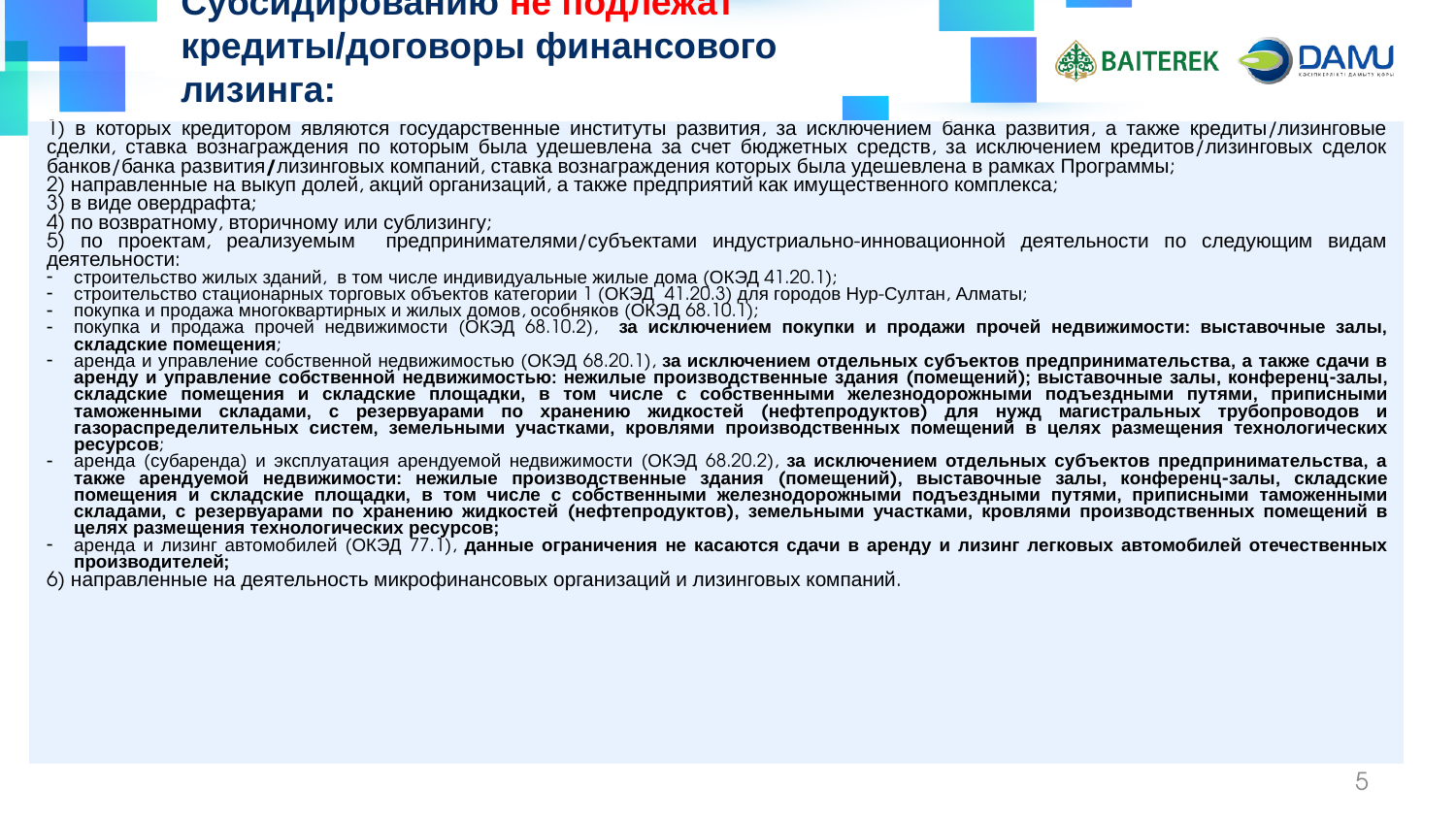

# Субсидированию не подлежат кредиты/договоры финансового лизинга:
| 1) в которых кредитором являются государственные институты развития, за исключением банка развития, а также кредиты/лизинговые сделки, ставка вознаграждения по которым была удешевлена за счет бюджетных средств, за исключением кредитов/лизинговых сделок банков/банка развития/лизинговых компаний, ставка вознаграждения которых была удешевлена в рамках Программы; 2) направленные на выкуп долей, акций организаций, а также предприятий как имущественного комплекса; 3) в виде овердрафта; 4) по возвратному, вторичному или сублизингу; 5) по проектам, реализуемым предпринимателями/субъектами индустриально-инновационной деятельности по следующим видам деятельности: строительство жилых зданий, в том числе индивидуальные жилые дома (ОКЭД 41.20.1); строительство стационарных торговых объектов категории 1 (ОКЭД 41.20.3) для городов Нур-Султан, Алматы; покупка и продажа многоквартирных и жилых домов, особняков (ОКЭД 68.10.1); покупка и продажа прочей недвижимости (ОКЭД 68.10.2), за исключением покупки и продажи прочей недвижимости: выставочные залы, складские помещения; аренда и управление собственной недвижимостью (ОКЭД 68.20.1), за исключением отдельных субъектов предпринимательства, а также сдачи в аренду и управление собственной недвижимостью: нежилые производственные здания (помещений); выставочные залы, конференц-залы, складские помещения и складские площадки, в том числе с собственными железнодорожными подъездными путями, приписными таможенными складами, с резервуарами по хранению жидкостей (нефтепродуктов) для нужд магистральных трубопроводов и газораспределительных систем, земельными участками, кровлями производственных помещений в целях размещения технологических ресурсов; аренда (субаренда) и эксплуатация арендуемой недвижимости (ОКЭД 68.20.2), за исключением отдельных субъектов предпринимательства, а также арендуемой недвижимости: нежилые производственные здания (помещений), выставочные залы, конференц-залы, складские помещения и складские площадки, в том числе с собственными железнодорожными подъездными путями, приписными таможенными складами, с резервуарами по хранению жидкостей (нефтепродуктов), земельными участками, кровлями производственных помещений в целях размещения технологических ресурсов; аренда и лизинг автомобилей (ОКЭД 77.1), данные ограничения не касаются сдачи в аренду и лизинг легковых автомобилей отечественных производителей; 6) направленные на деятельность микрофинансовых организаций и лизинговых компаний. |
| --- |
5